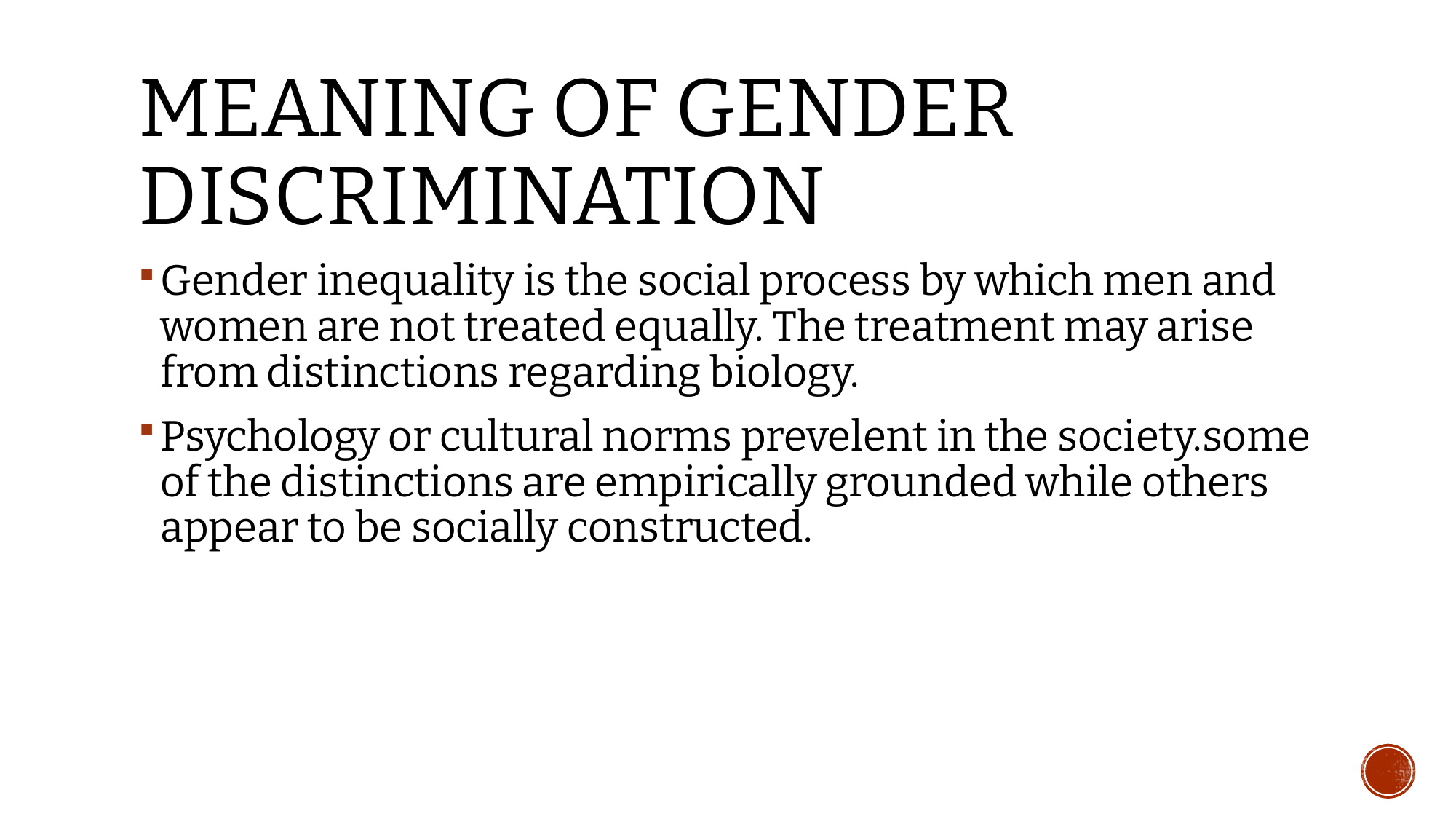

# Meaning of gender discrimination
Gender inequality is the social process by which men and women are not treated equally. The treatment may arise from distinctions regarding biology.
Psychology or cultural norms prevelent in the society.some of the distinctions are empirically grounded while others appear to be socially constructed.